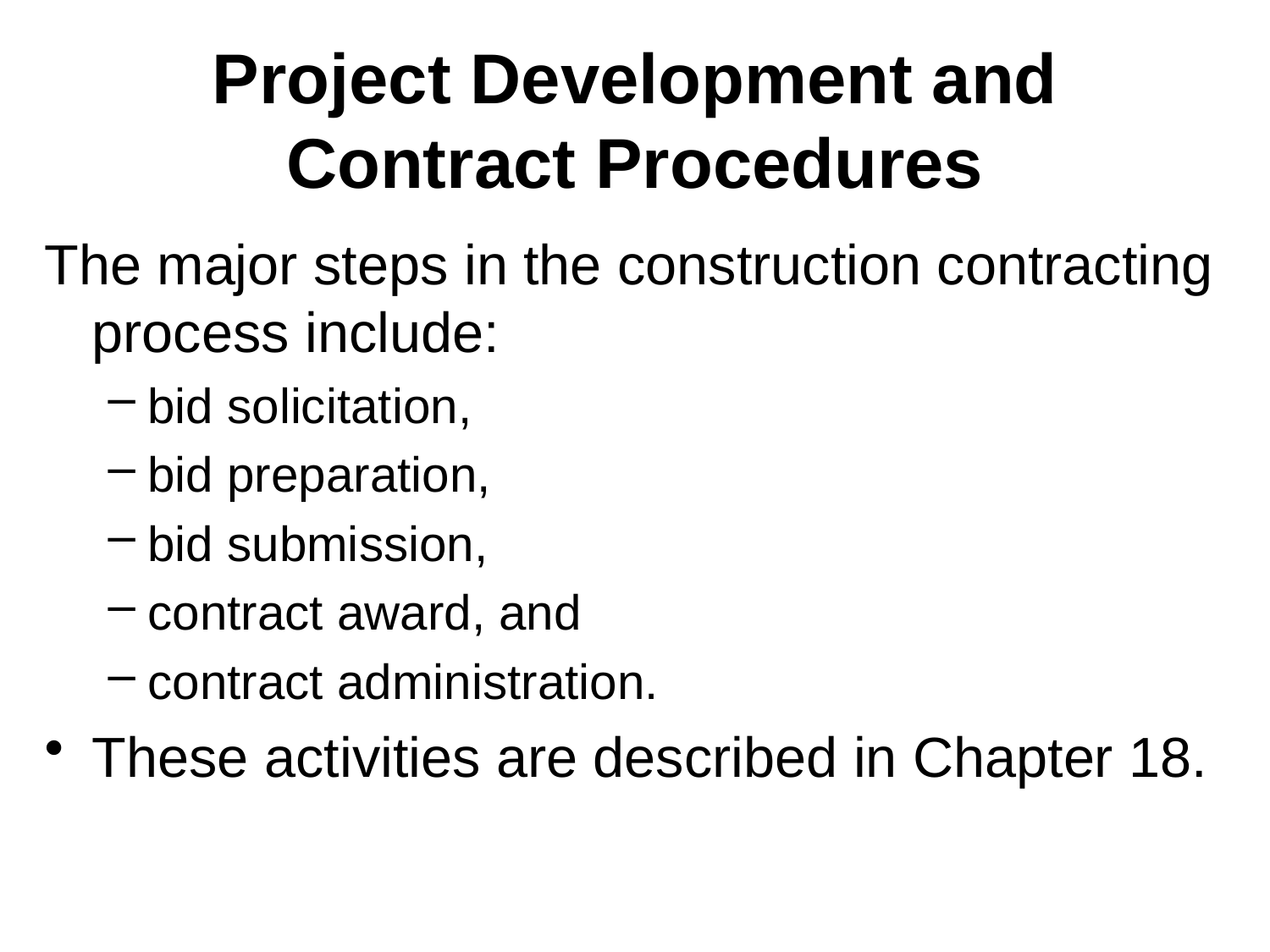

# Project Development and Contract Procedures
The major steps in the construction contracting process include:
bid solicitation,
bid preparation,
bid submission,
contract award, and
contract administration.
These activities are described in Chapter 18.